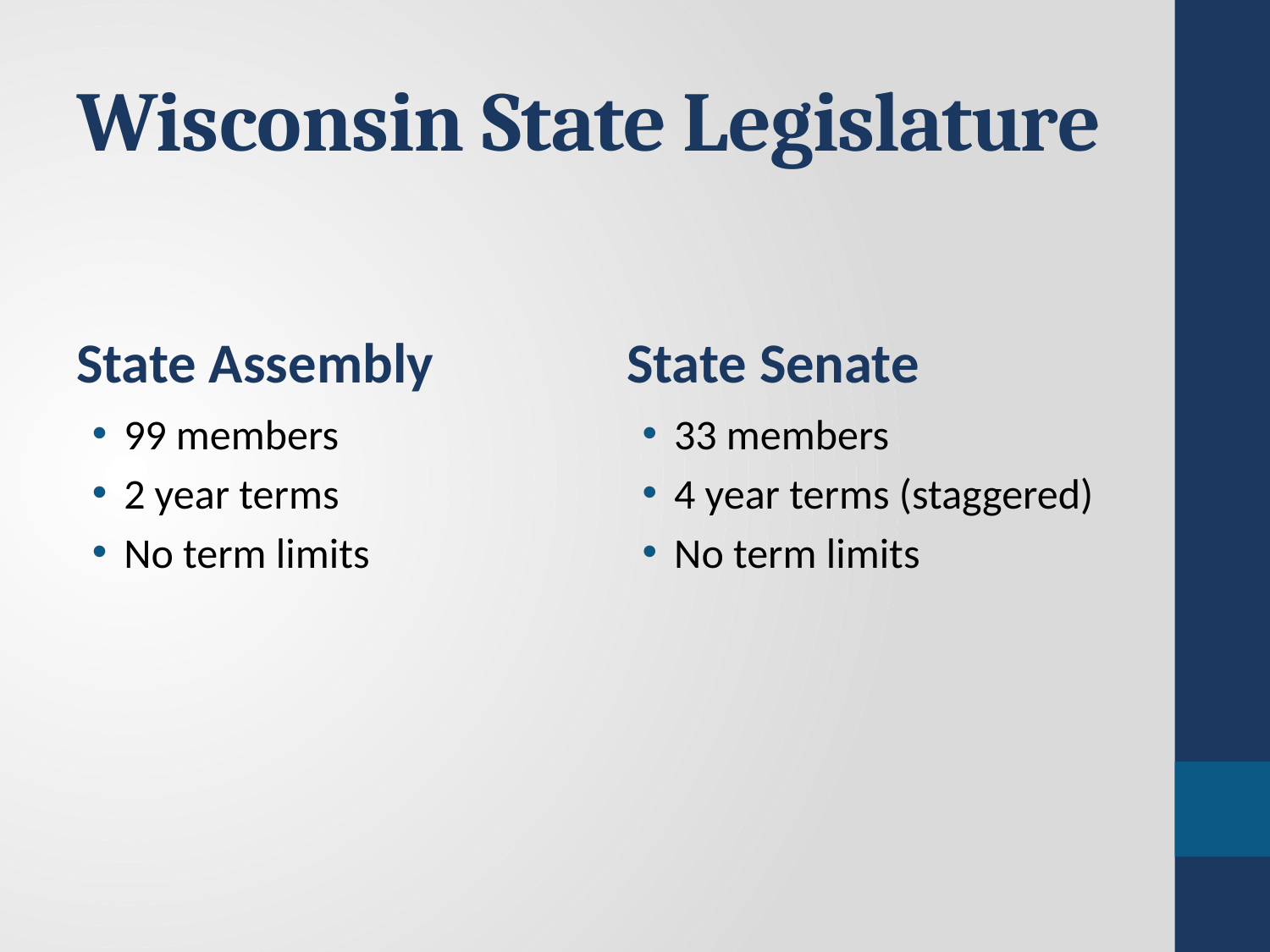

# Wisconsin State Legislature
State Assembly
State Senate
99 members
2 year terms
No term limits
33 members
4 year terms (staggered)
No term limits